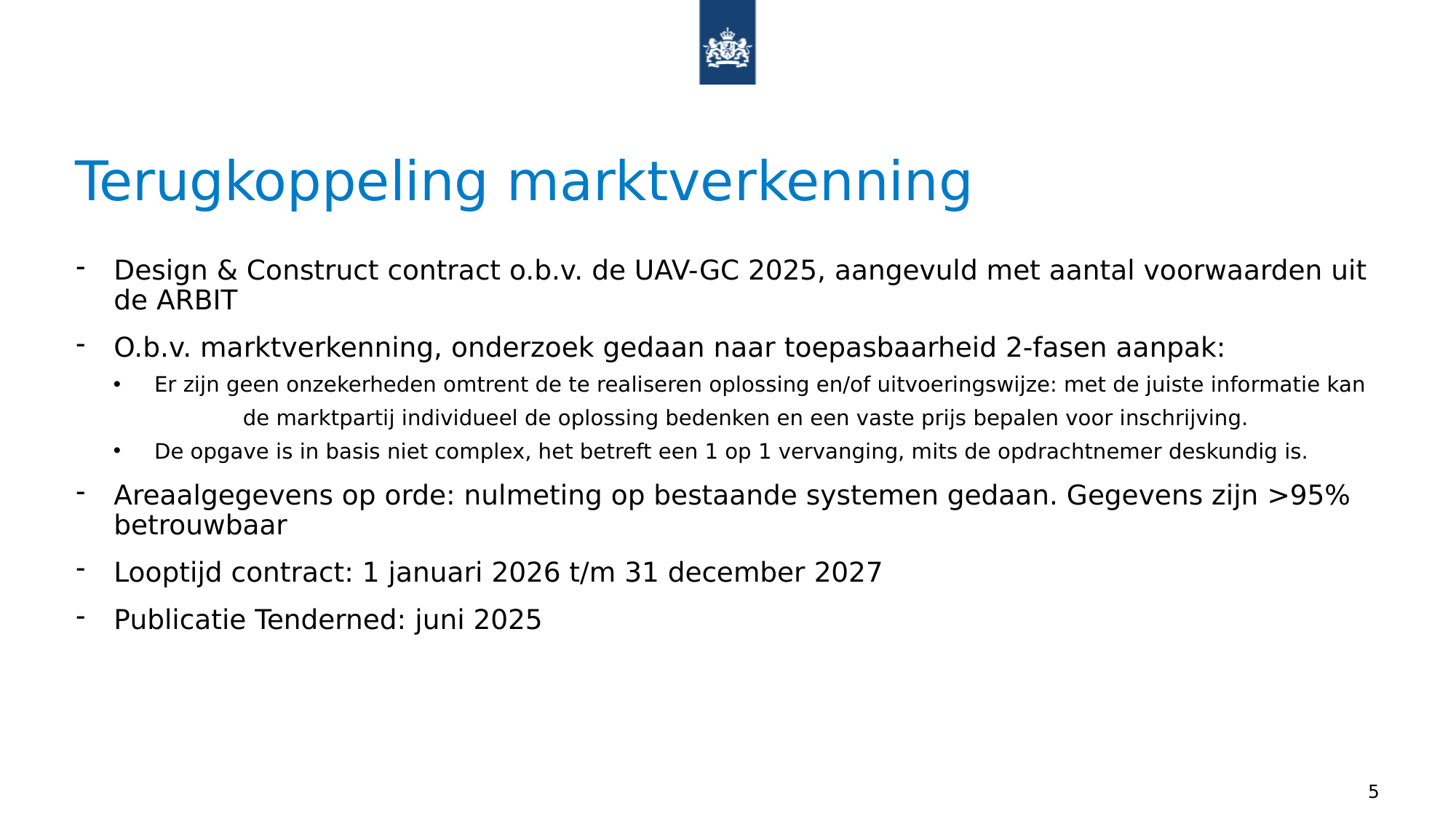

# Terugkoppeling marktverkenning
Design & Construct contract o.b.v. de UAV-GC 2025, aangevuld met aantal voorwaarden uit de ARBIT
O.b.v. marktverkenning, onderzoek gedaan naar toepasbaarheid 2-fasen aanpak:
Er zijn geen onzekerheden omtrent de te realiseren oplossing en/of uitvoeringswijze: met de juiste informatie kan
	   de marktpartij individueel de oplossing bedenken en een vaste prijs bepalen voor inschrijving.
De opgave is in basis niet complex, het betreft een 1 op 1 vervanging, mits de opdrachtnemer deskundig is.
Areaalgegevens op orde: nulmeting op bestaande systemen gedaan. Gegevens zijn >95% betrouwbaar
Looptijd contract: 1 januari 2026 t/m 31 december 2027
Publicatie Tenderned: juni 2025

5